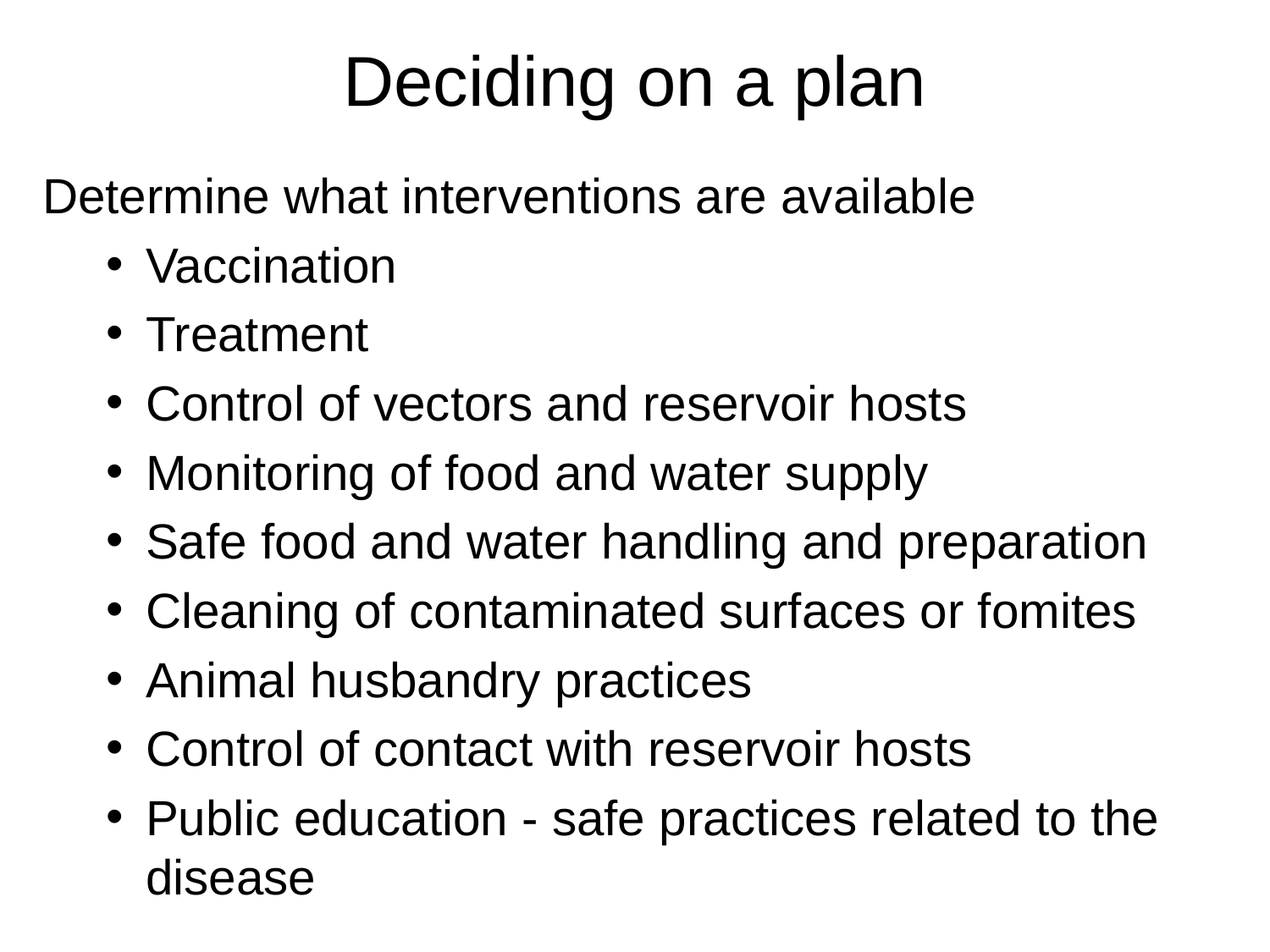

# Deciding on a plan
Determine what interventions are available
Vaccination
Treatment
Control of vectors and reservoir hosts
Monitoring of food and water supply
Safe food and water handling and preparation
Cleaning of contaminated surfaces or fomites
Animal husbandry practices
Control of contact with reservoir hosts
Public education - safe practices related to the disease